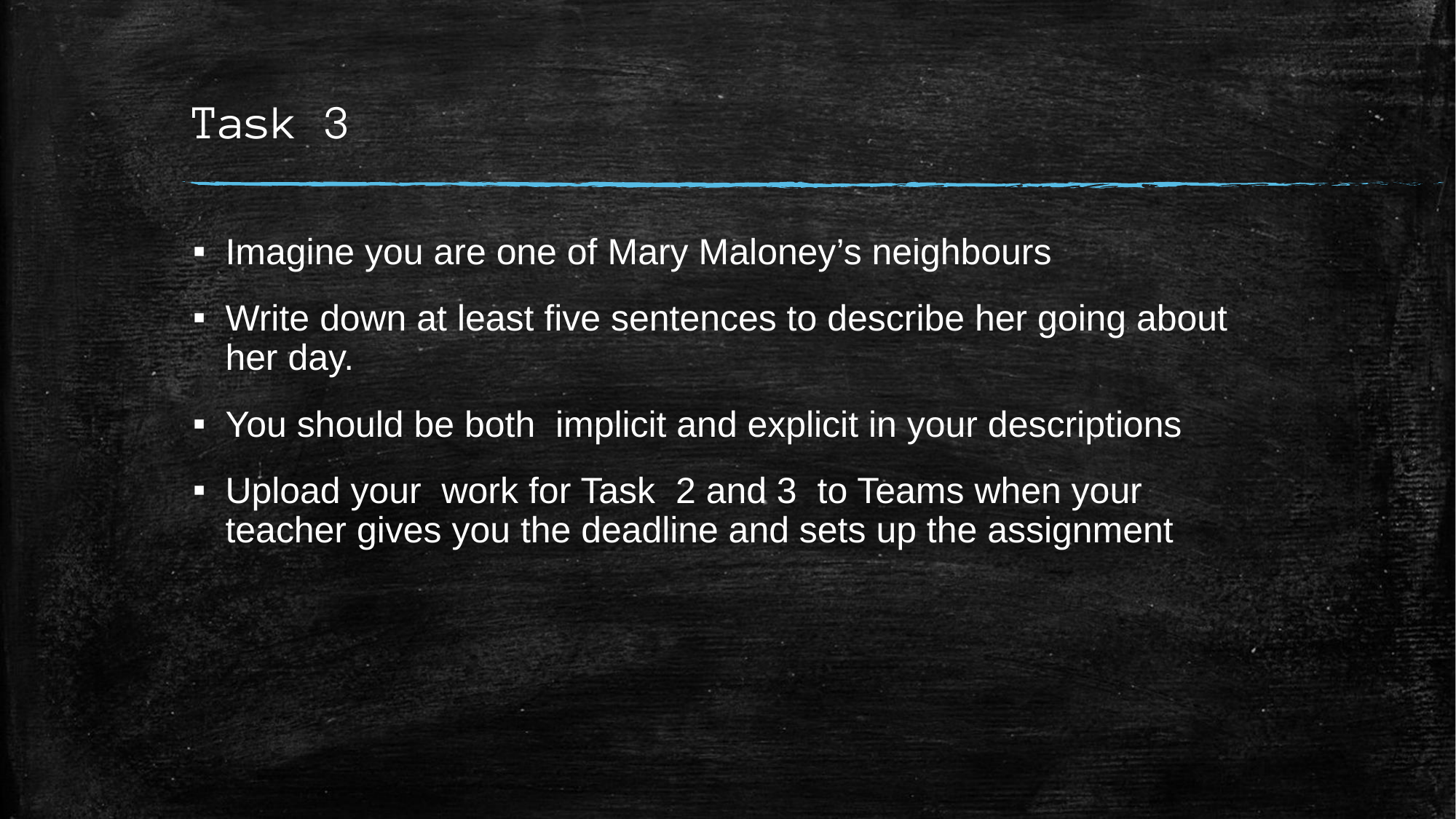

# Task 3
Imagine you are one of Mary Maloney’s neighbours
Write down at least five sentences to describe her going about her day.
You should be both  implicit and explicit in your descriptions
Upload your  work for Task  2 and 3  to Teams when your teacher gives you the deadline and sets up the assignment